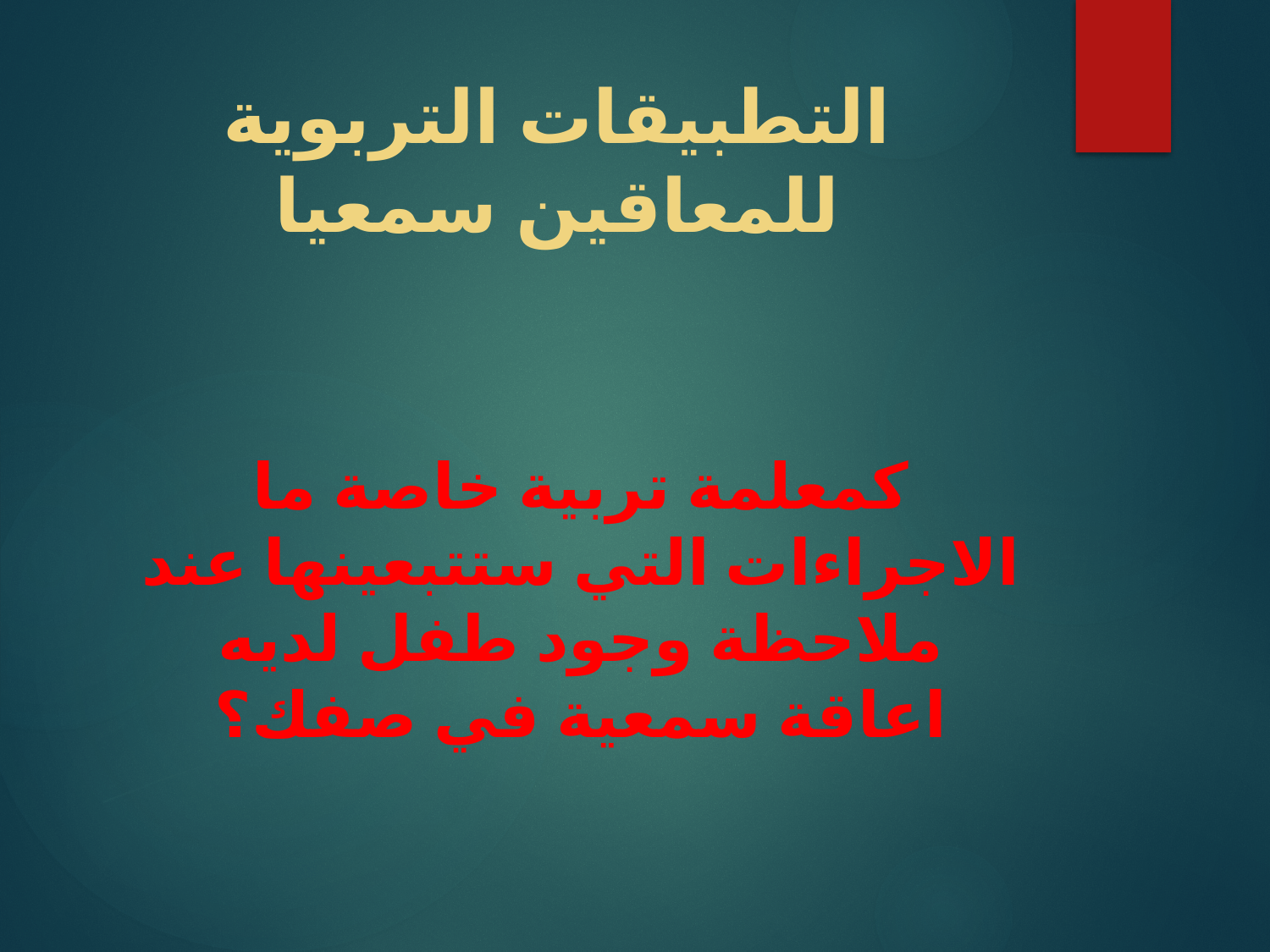

# التطبيقات التربوية للمعاقين سمعيا

كمعلمة تربية خاصة ما الاجراءات التي ستتبعينها عند ملاحظة وجود طفل لديه اعاقة سمعية في صفك؟